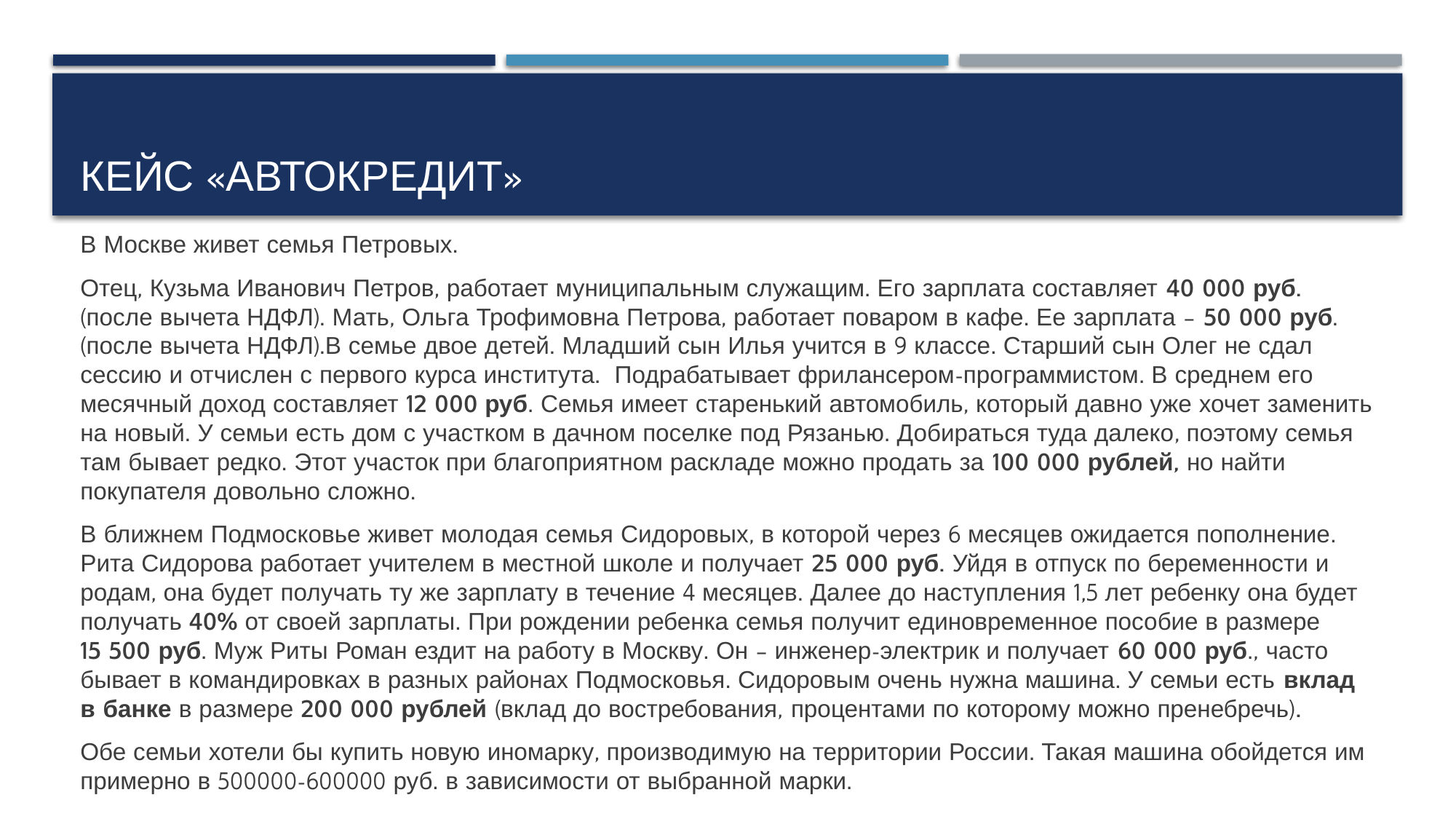

# КЕЙС «АВТОКРЕДИТ»
В Москве живет семья Петровых.
Отец, Кузьма Иванович Петров, работает муниципальным служащим. Его зарплата составляет 40 000 руб. (после вычета НДФЛ). Мать, Ольга Трофимовна Петрова, работает поваром в кафе. Ее зарплата – 50 000 руб. (после вычета НДФЛ).В семье двое детей. Младший сын Илья учится в 9 классе. Старший сын Олег не сдал сессию и отчислен с первого курса института.  Подрабатывает фрилансером-программистом. В среднем его месячный доход составляет 12 000 руб. Семья имеет старенький автомобиль, который давно уже хочет заменить на новый. У семьи есть дом с участком в дачном поселке под Рязанью. Добираться туда далеко, поэтому семья там бывает редко. Этот участок при благоприятном раскладе можно продать за 100 000 рублей, но найти покупателя довольно сложно.
В ближнем Подмосковье живет молодая семья Сидоровых, в которой через 6 месяцев ожидается пополнение. Рита Сидорова работает учителем в местной школе и получает 25 000 руб. Уйдя в отпуск по беременности и родам, она будет получать ту же зарплату в течение 4 месяцев. Далее до наступления 1,5 лет ребенку она будет получать 40% от своей зарплаты. При рождении ребенка семья получит единовременное пособие в размере 15 500 руб. Муж Риты Роман ездит на работу в Москву. Он – инженер-электрик и получает 60 000 руб., часто бывает в командировках в разных районах Подмосковья. Сидоровым очень нужна машина. У семьи есть вклад в банке в размере 200 000 рублей (вклад до востребования, процентами по которому можно пренебречь).
Обе семьи хотели бы купить новую иномарку, производимую на территории России. Такая машина обойдется им примерно в 500000-600000 руб. в зависимости от выбранной марки.